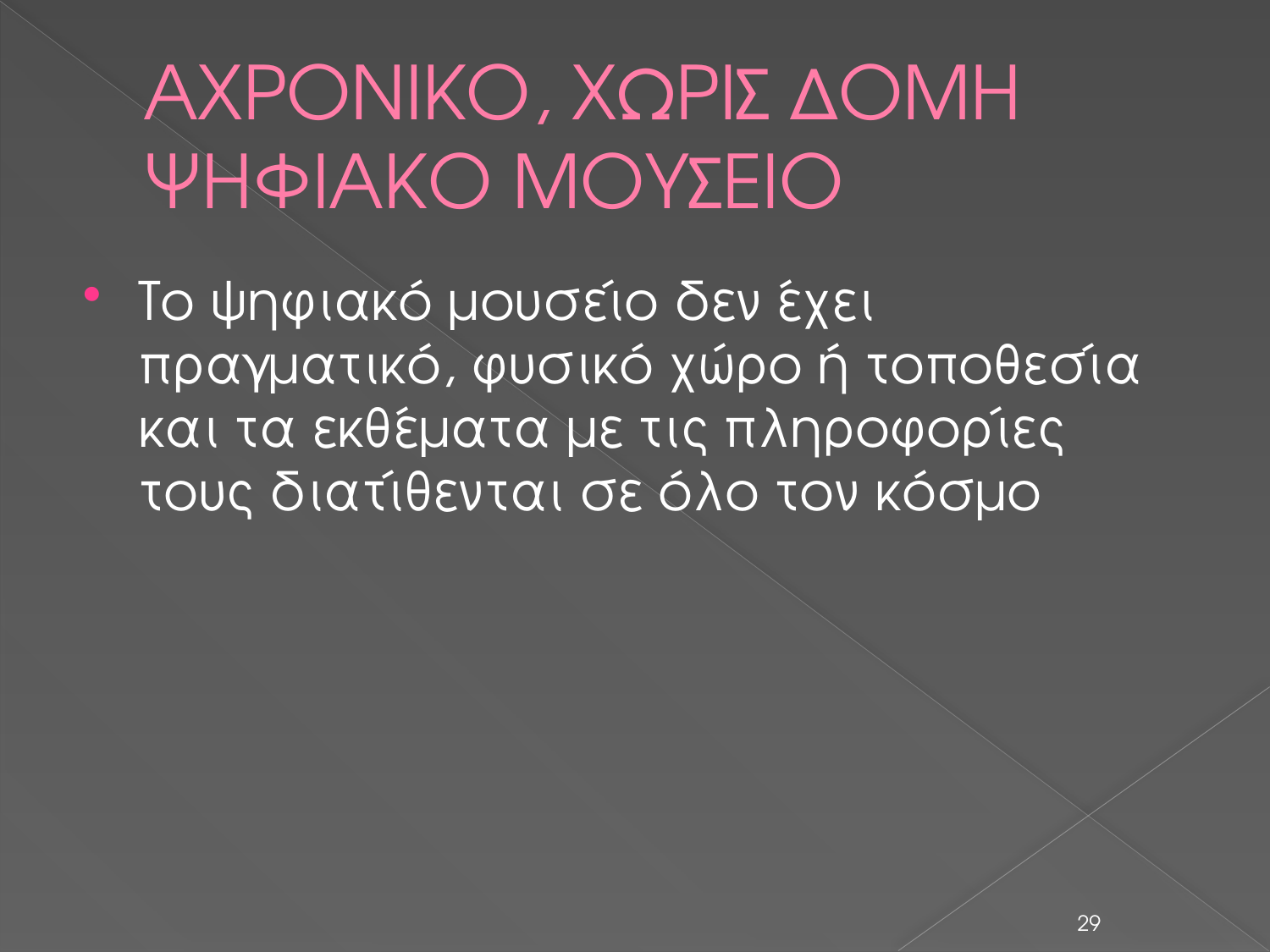

# ΑΧΡΟΝΙΚΟ, ΧΩΡΙΣ ΔΟΜΗ ΨΗΦΙΑΚΟ ΜΟΥΣΕΙΟ
Το ψηφιακό μουσείο δεν έχει πραγματικό, φυσικό χώρο ή τοποθεσία και τα εκθέματα με τις πληροφορίες τους διατίθενται σε όλο τον κόσμο

29